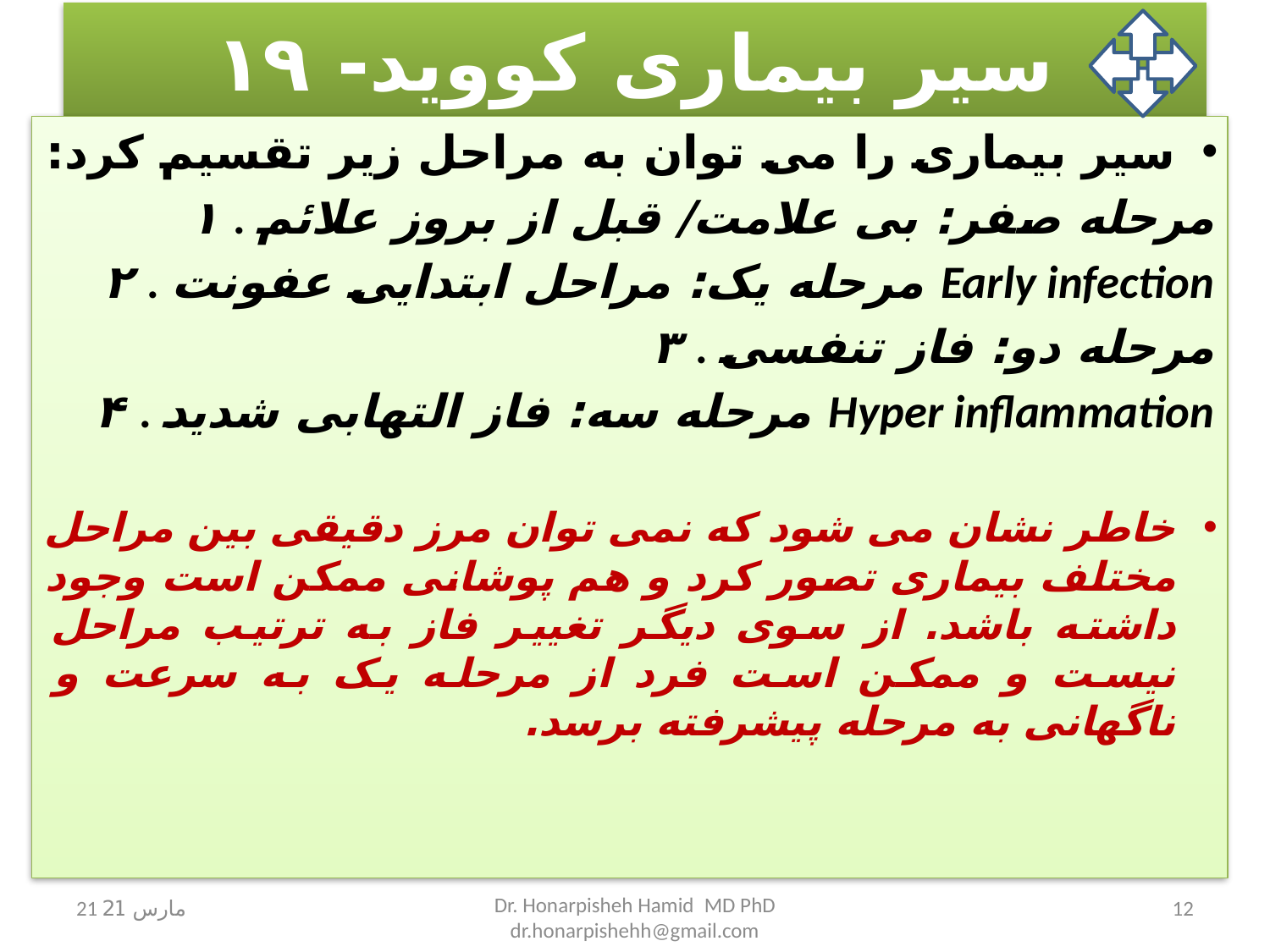

# سیر بیماری کووید- ۱۹

سیر بیماری را می توان به مراحل زیر تقسیم کرد:
۱ . مرحله صفر: بی علامت/ قبل از بروز علائم
۲ . مرحله یک: مراحل ابتدایی عفونت Early infection
۳ . مرحله دو: فاز تنفسی
۴ . مرحله سه: فاز التهابی شدید Hyper inflammation

خاطر نشان می شود که نمی توان مرز دقیقی بین مراحل مختلف بیماری تصور کرد و هم پوشانی ممکن است وجود داشته باشد. از سوی دیگر تغییر فاز به ترتیب مراحل نیست و ممکن است فرد از مرحله یک به سرعت و ناگهانی به مرحله پیشرفته برسد.
21 مارس 21
Dr. Honarpisheh Hamid  MD PhD dr.honarpishehh@gmail.com
12